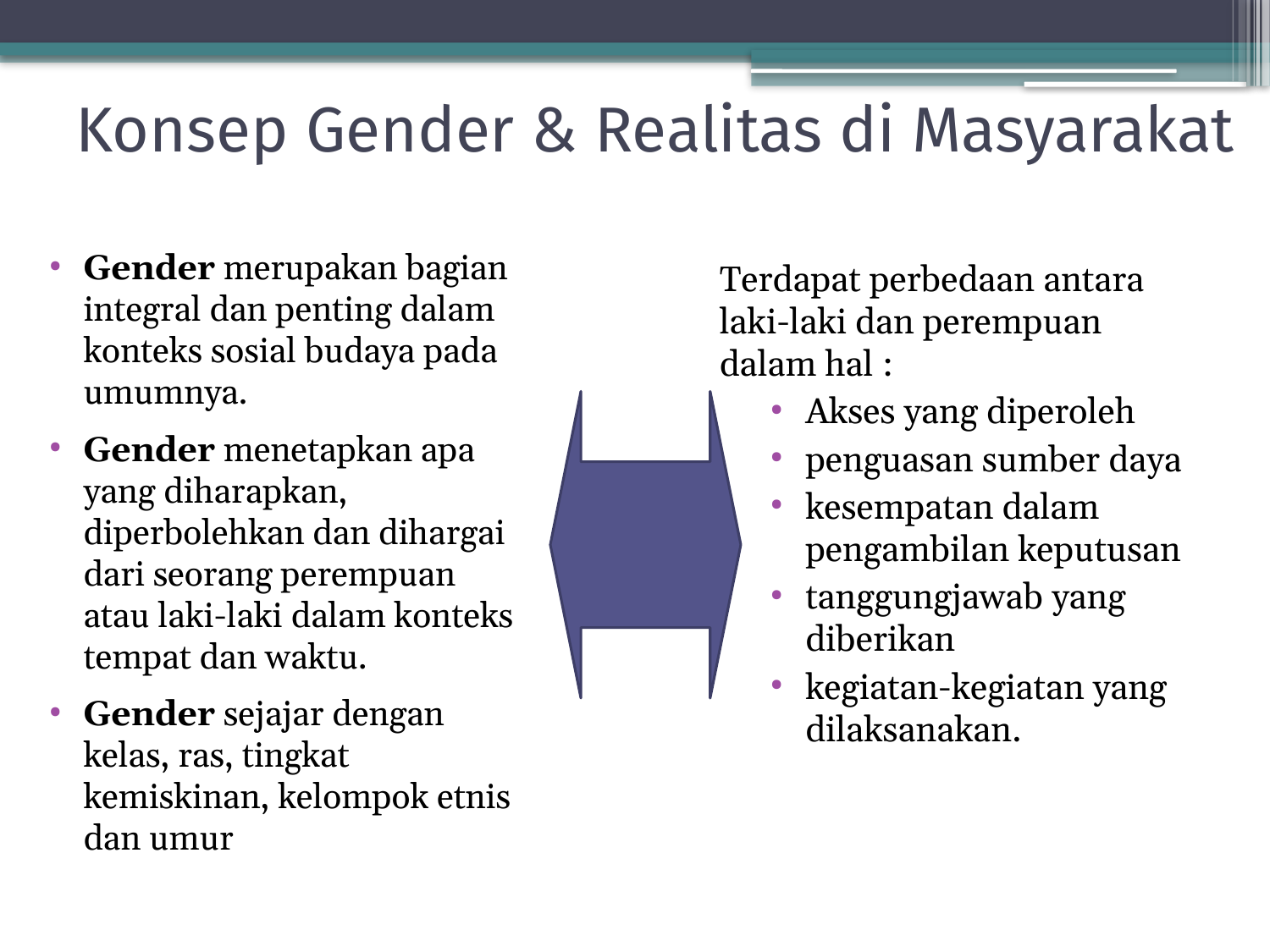

# Konsep Gender & Realitas di Masyarakat
Gender merupakan bagian integral dan penting dalam konteks sosial budaya pada umumnya.
Gender menetapkan apa yang diharapkan, diperbolehkan dan dihargai dari seorang perempuan atau laki-laki dalam konteks tempat dan waktu.
Gender sejajar dengan kelas, ras, tingkat kemiskinan, kelompok etnis dan umur

	Terdapat perbedaan antara laki-laki dan perempuan dalam hal :
Akses yang diperoleh
penguasan sumber daya
kesempatan dalam pengambilan keputusan
tanggungjawab yang diberikan
kegiatan-kegiatan yang dilaksanakan.